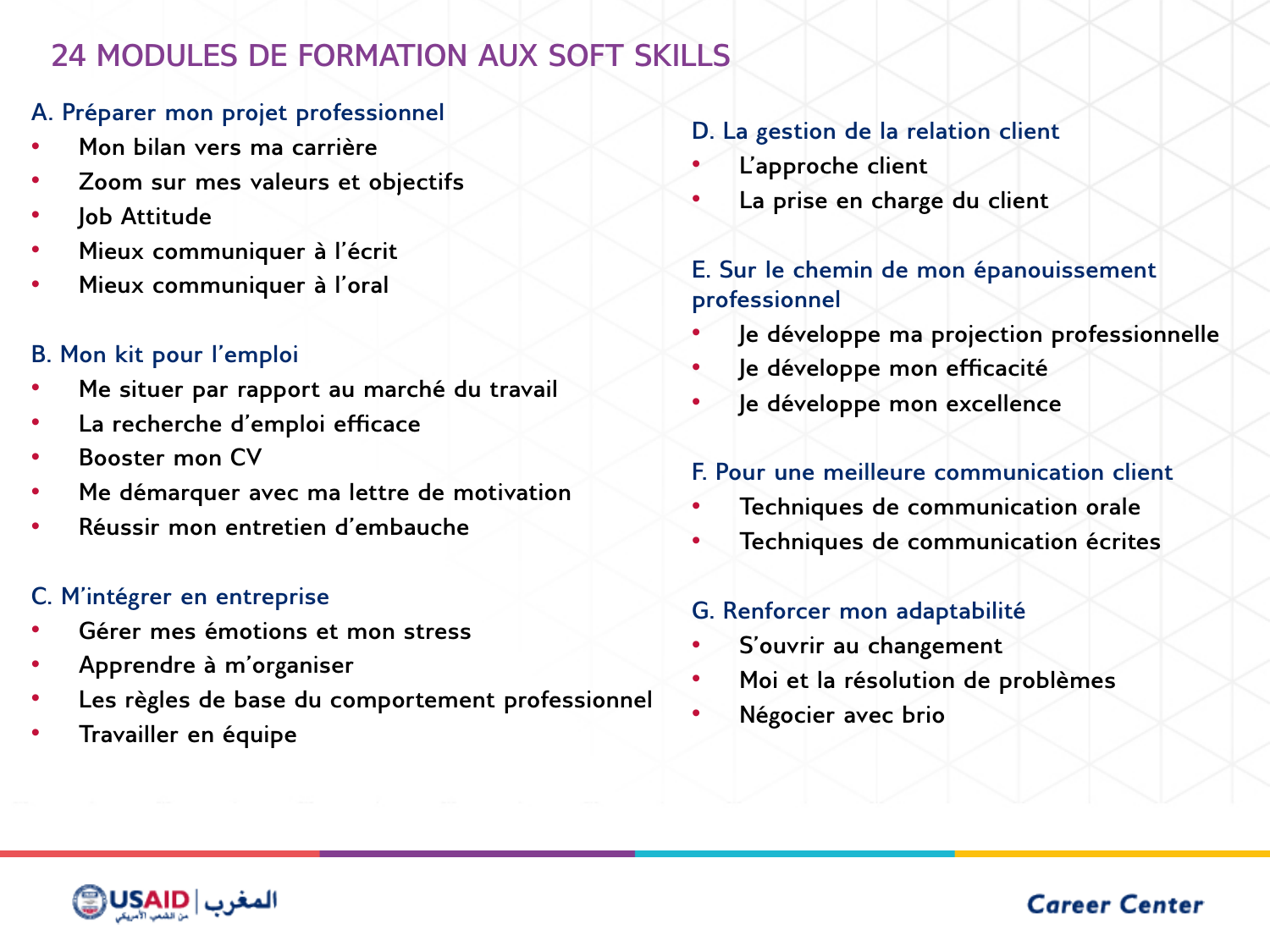

24 modules de formation aux soft skills

A. Préparer mon projet professionnel
Mon bilan vers ma carrière
Zoom sur mes valeurs et objectifs
Job Attitude
Mieux communiquer à l’écrit
Mieux communiquer à l’oral

B. Mon kit pour l’emploi
Me situer par rapport au marché du travail
La recherche d’emploi efficace
Booster mon CV
Me démarquer avec ma lettre de motivation
Réussir mon entretien d’embauche

C. M’intégrer en entreprise
Gérer mes émotions et mon stress
Apprendre à m’organiser
Les règles de base du comportement professionnel
Travailler en équipe

D. La gestion de la relation client
L’approche client
La prise en charge du client

E. Sur le chemin de mon épanouissement professionnel
Je développe ma projection professionnelle
Je développe mon efficacité
Je développe mon excellence

F. Pour une meilleure communication client
Techniques de communication orale
Techniques de communication écrites

G. Renforcer mon adaptabilité
S’ouvrir au changement
Moi et la résolution de problèmes
Négocier avec brio